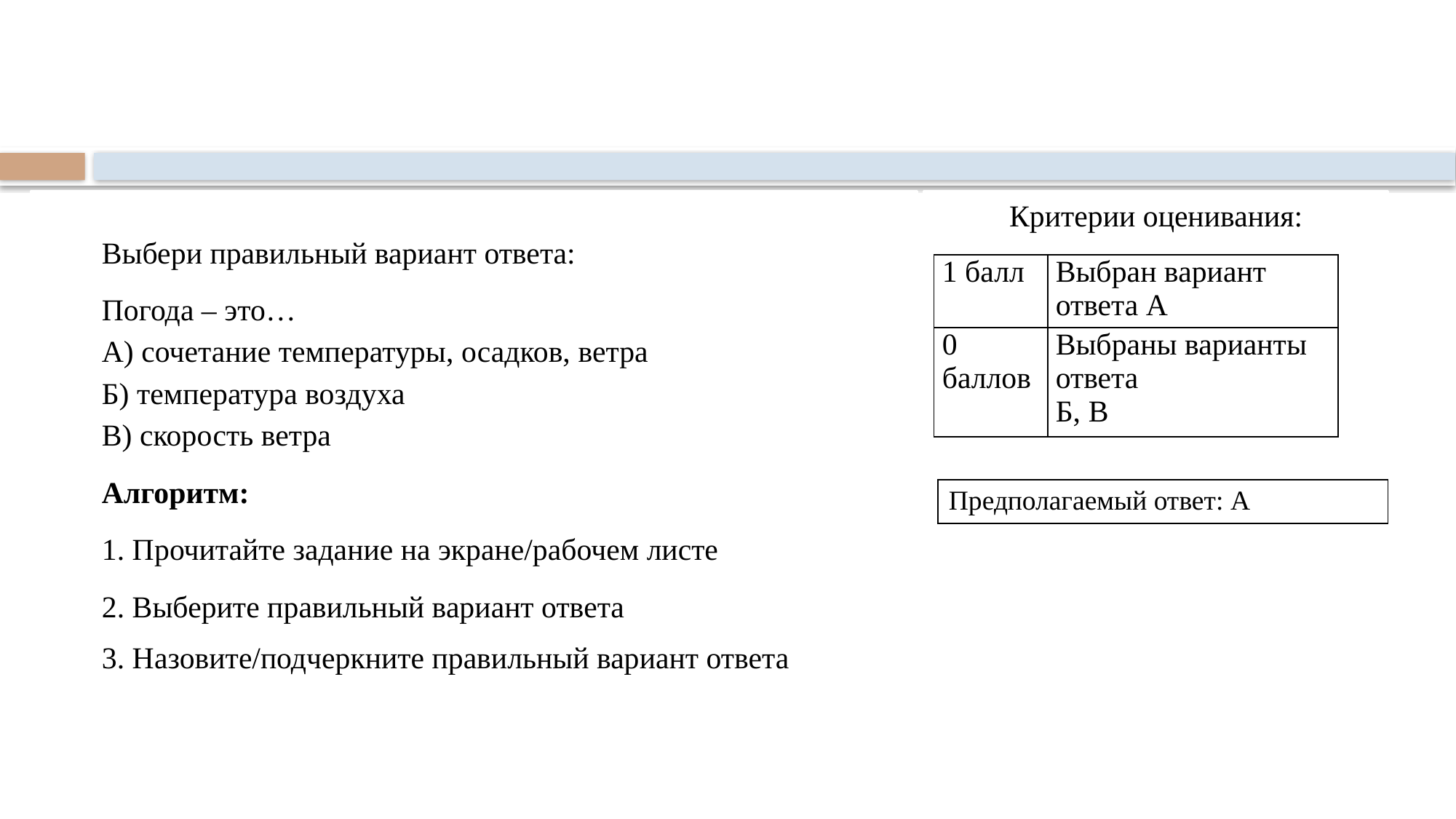

#

Критерии оценивания:

Выбери правильный вариант ответа:
Погода – это…
А) сочетание температуры, осадков, ветра
Б) температура воздуха
В) скорость ветра
Алгоритм:
1. Прочитайте задание на экране/рабочем листе
2. Выберите правильный вариант ответа
3. Назовите/подчеркните правильный вариант ответа
| 1 балл | Выбран вариант ответа А |
| --- | --- |
| 0 баллов | Выбраны варианты ответа Б, В |
| Предполагаемый ответ: А |
| --- |